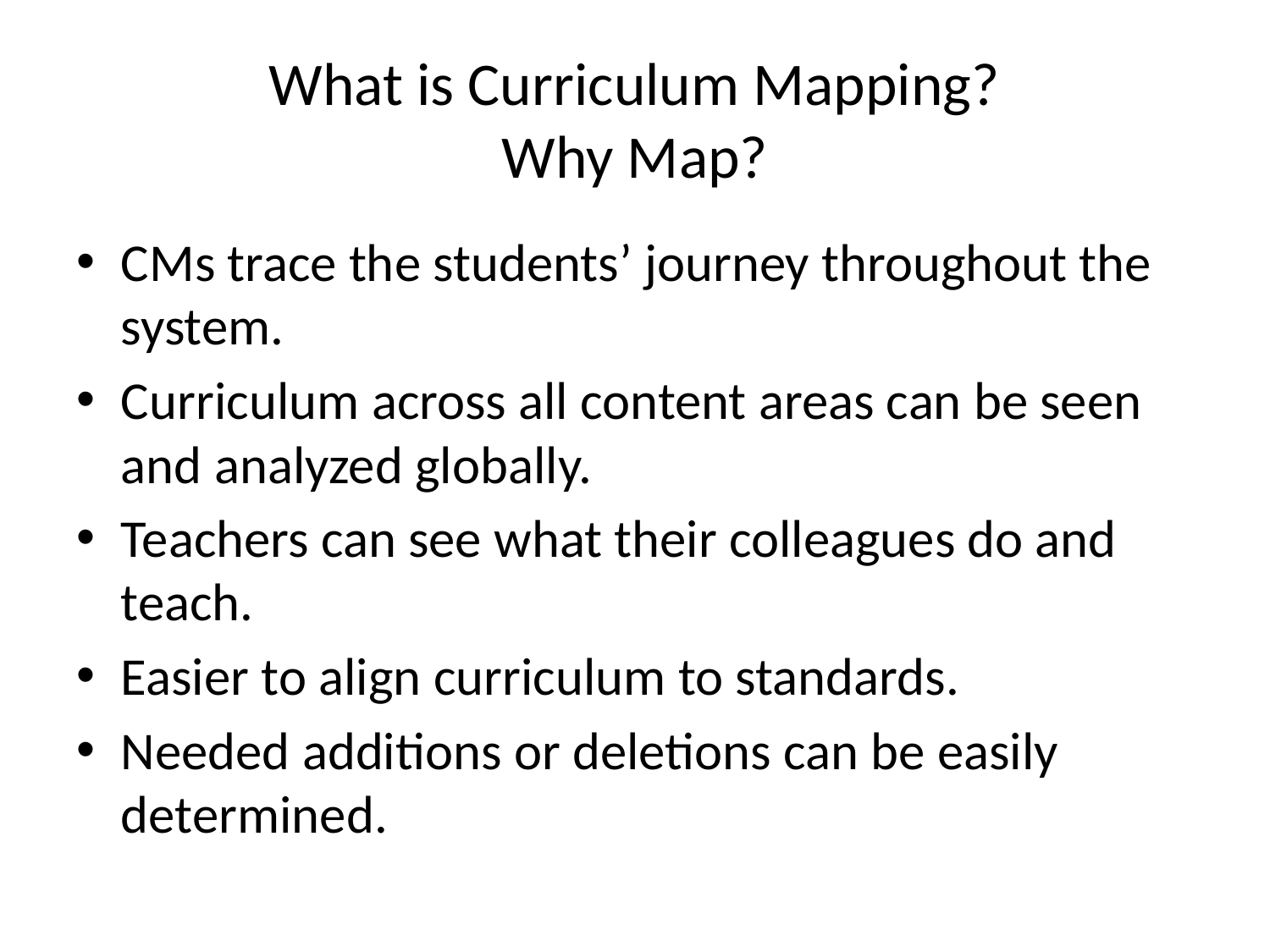

# What is Curriculum Mapping? Why Map?
CMs trace the students’ journey throughout the system.
Curriculum across all content areas can be seen and analyzed globally.
Teachers can see what their colleagues do and teach.
Easier to align curriculum to standards.
Needed additions or deletions can be easily determined.